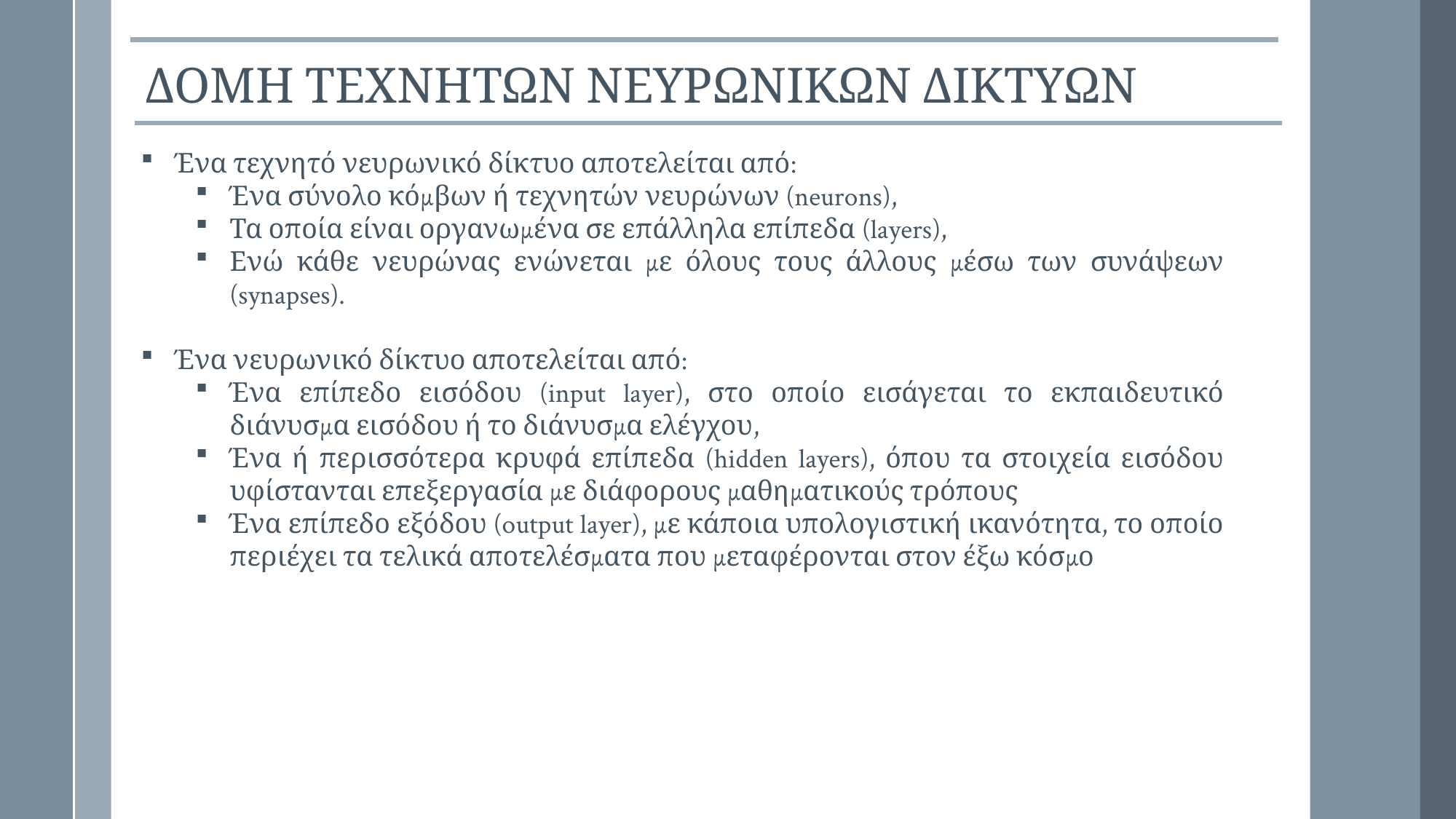

ΔΟΜΗ ΤΕΧΝΗΤΩΝ ΝΕΥΡΩΝΙΚΩΝ ΔΙΚΤΥΩΝ
Ένα τεχνητό νευρωνικό δίκτυο αποτελείται από:
Ένα σύνολο κόμβων ή τεχνητών νευρώνων (neurons),
Τα οποία είναι οργανωμένα σε επάλληλα επίπεδα (layers),
Ενώ κάθε νευρώνας ενώνεται με όλους τους άλλους μέσω των συνάψεων (synapses).

Ένα νευρωνικό δίκτυο αποτελείται από:
Ένα επίπεδο εισόδου (input layer), στο οποίο εισάγεται το εκπαιδευτικό διάνυσμα εισόδου ή το διάνυσμα ελέγχου,
Ένα ή περισσότερα κρυφά επίπεδα (hidden layers), όπου τα στοιχεία εισόδου υφίστανται επεξεργασία με διάφορους μαθηματικούς τρόπους
Ένα επίπεδο εξόδου (output layer), με κάποια υπολογιστική ικανότητα, το οποίο περιέχει τα τελικά αποτελέσματα που μεταφέρονται στον έξω κόσμο